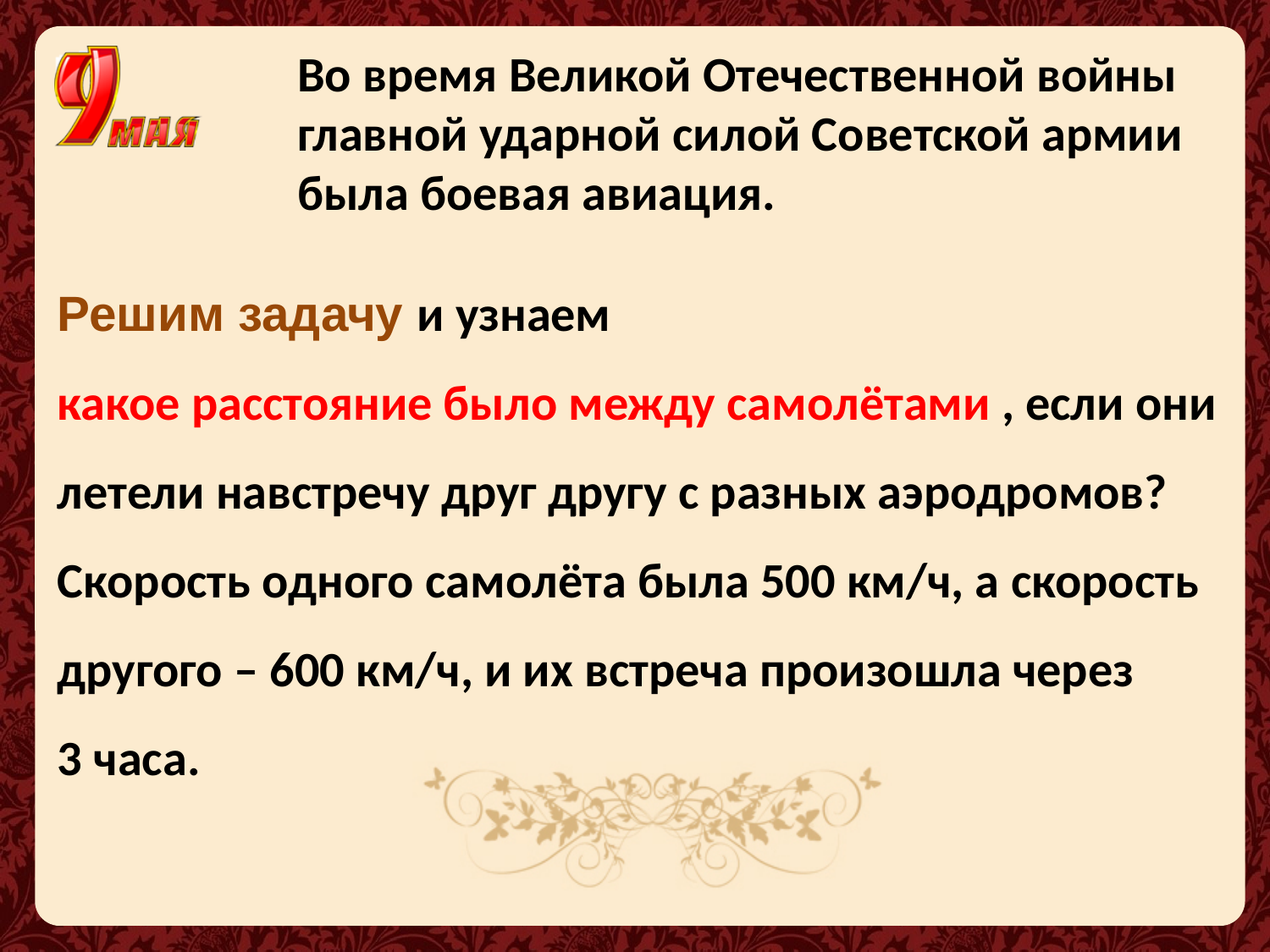

Во время Великой Отечественной войны главной ударной силой Советской армии
была боевая авиация.

Решим задачу и узнаем
какое расстояние было между самолётами , если они летели навстречу друг другу с разных аэродромов? Скорость одного самолёта была 500 км/ч, а скорость другого – 600 км/ч, и их встреча произошла через
3 часа.